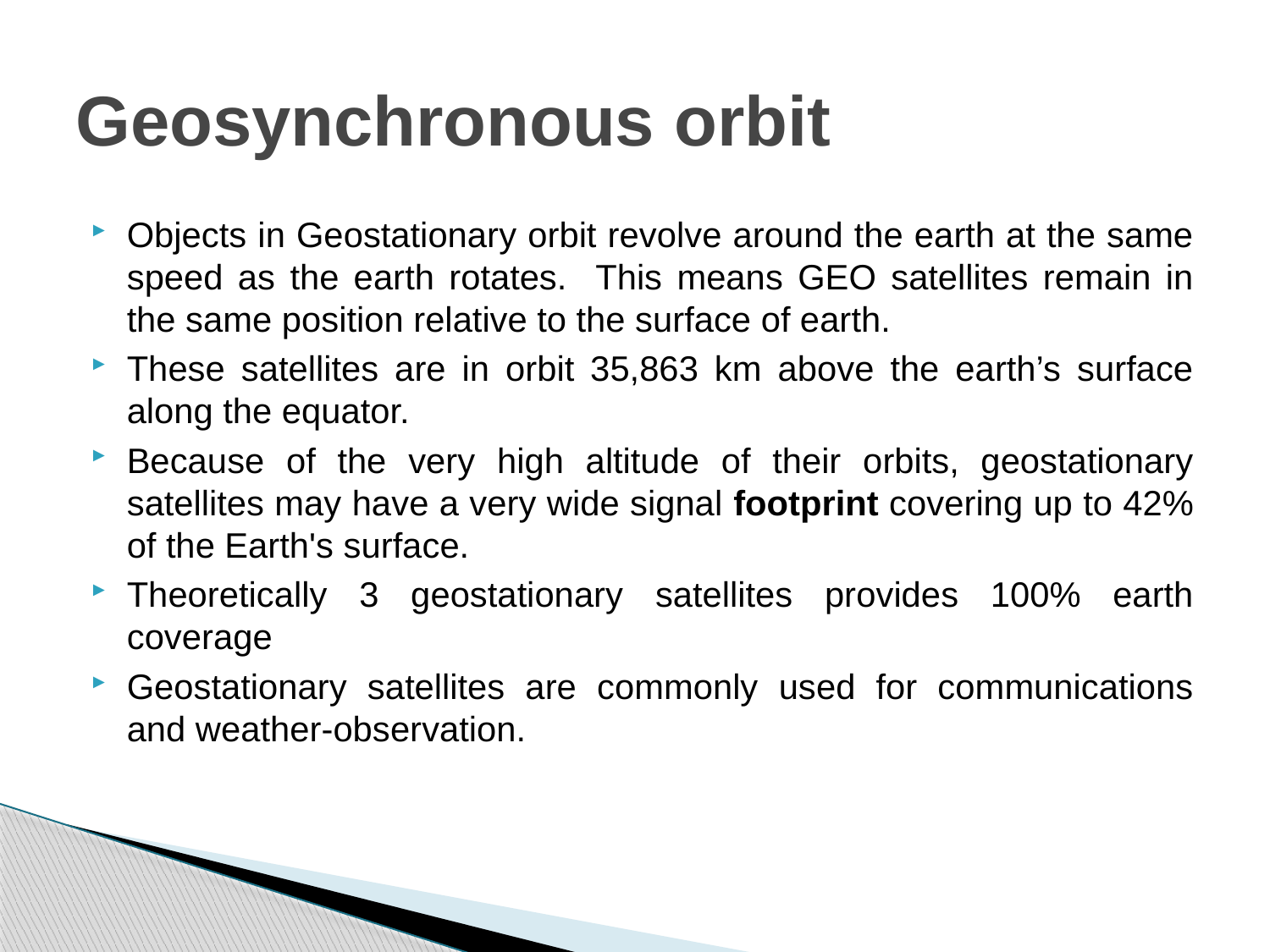

# Geosynchronous orbit
Objects in Geostationary orbit revolve around the earth at the same speed as the earth rotates.  This means GEO satellites remain in the same position relative to the surface of earth.
These satellites are in orbit 35,863 km above the earth’s surface along the equator.
Because of the very high altitude of their orbits, geostationary satellites may have a very wide signal footprint covering up to 42% of the Earth's surface.
Theoretically 3 geostationary satellites provides 100% earth coverage
Geostationary satellites are commonly used for communications and weather-observation.